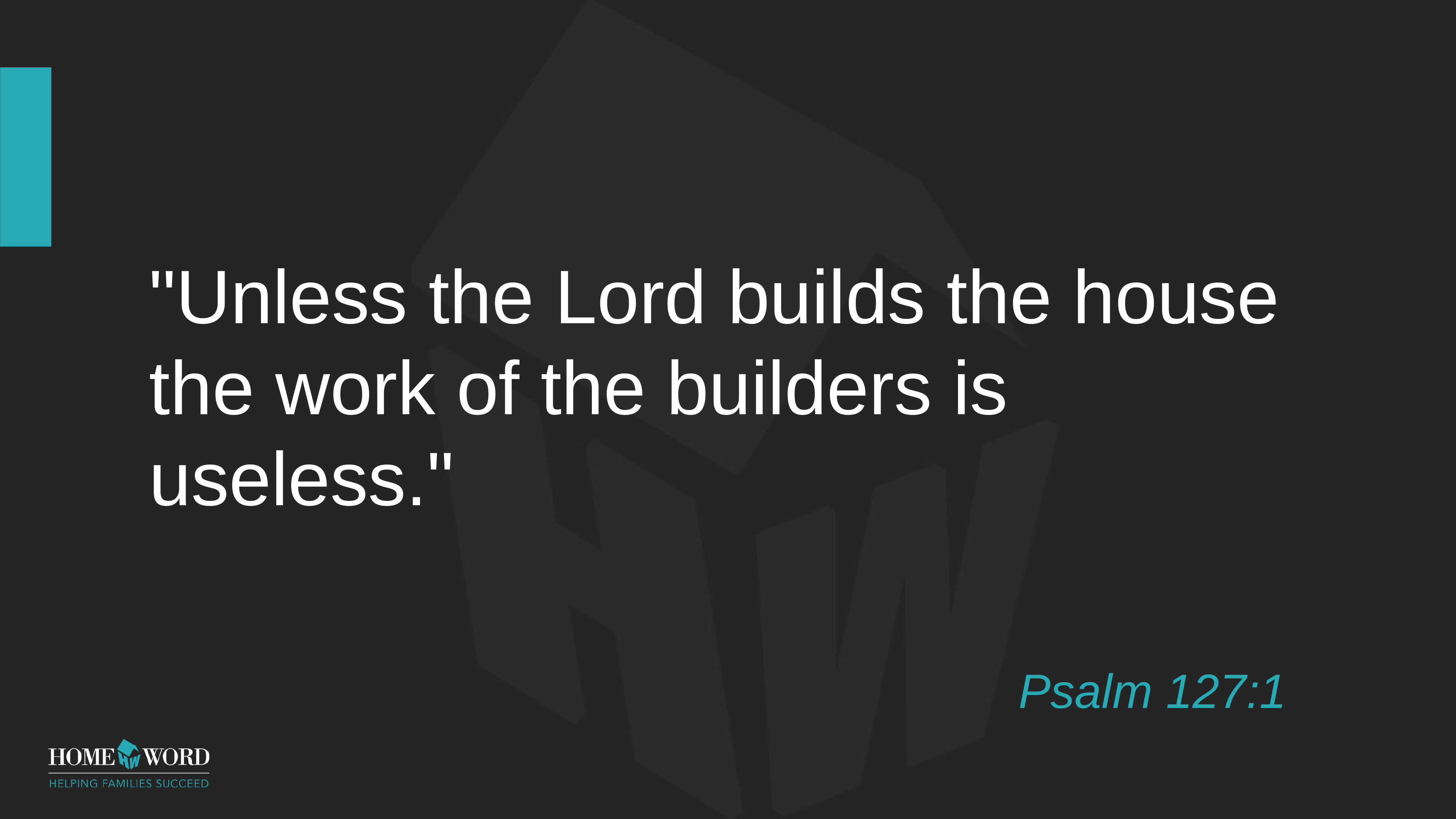

# "Unless the Lord builds the house the work of the builders is useless."
Psalm 127:1